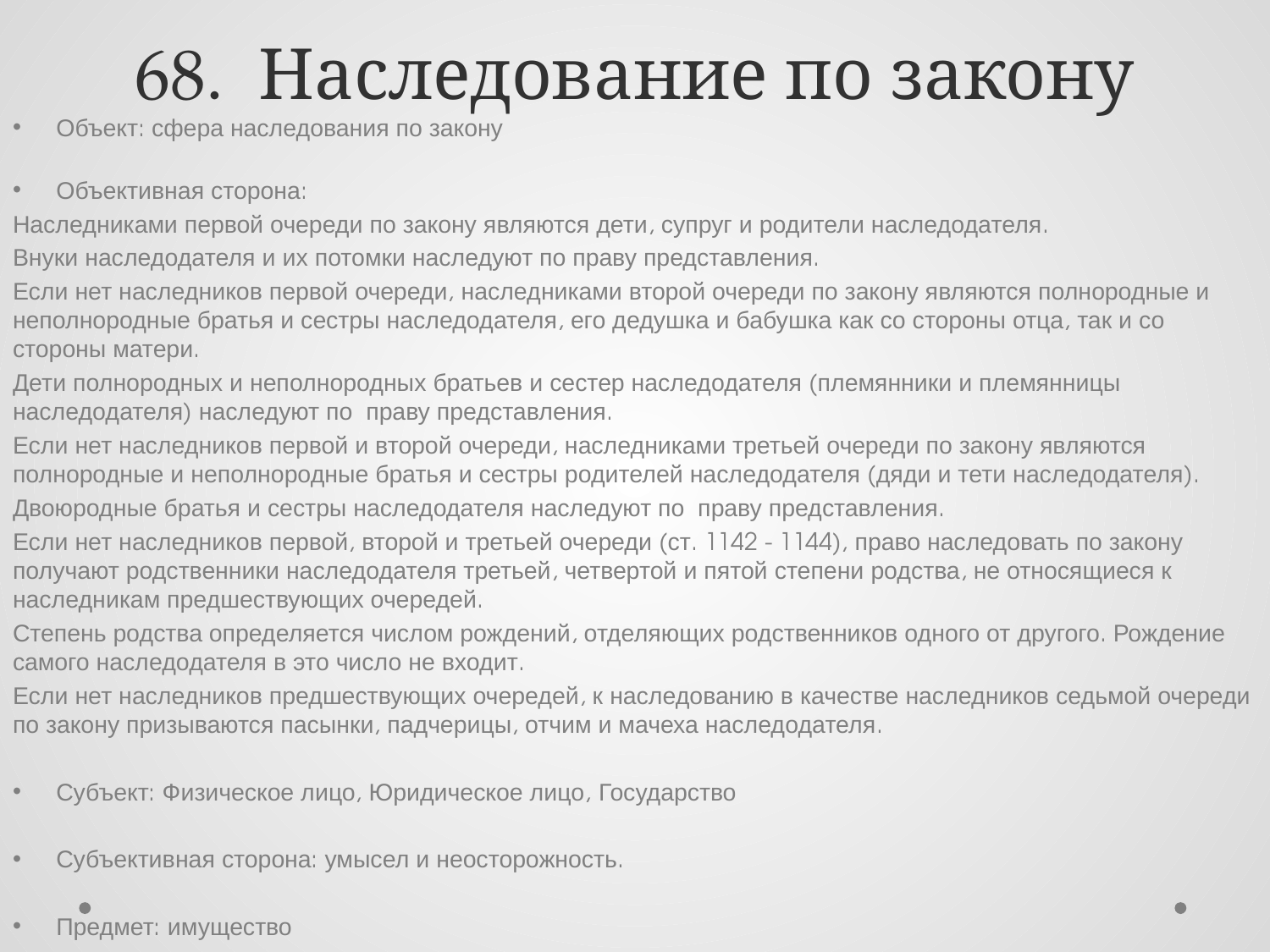

# 68.  Наследование по закону
Объект: сфера наследования по закону
Объективная сторона:
Наследниками первой очереди по закону являются дети, супруг и родители наследодателя.
Внуки наследодателя и их потомки наследуют по праву представления.
Если нет наследников первой очереди, наследниками второй очереди по закону являются полнородные и неполнородные братья и сестры наследодателя, его дедушка и бабушка как со стороны отца, так и со стороны матери.
Дети полнородных и неполнородных братьев и сестер наследодателя (племянники и племянницы наследодателя) наследуют по  праву представления.
Если нет наследников первой и второй очереди, наследниками третьей очереди по закону являются полнородные и неполнородные братья и сестры родителей наследодателя (дяди и тети наследодателя).
Двоюродные братья и сестры наследодателя наследуют по  праву представления.
Если нет наследников первой, второй и третьей очереди (ст. 1142 - 1144), право наследовать по закону получают родственники наследодателя третьей, четвертой и пятой степени родства, не относящиеся к наследникам предшествующих очередей.
Степень родства определяется числом рождений, отделяющих родственников одного от другого. Рождение самого наследодателя в это число не входит.
Если нет наследников предшествующих очередей, к наследованию в качестве наследников седьмой очереди по закону призываются пасынки, падчерицы, отчим и мачеха наследодателя.

Субъект: Физическое лицо, Юридическое лицо, Государство

Субъективная сторона: умысел и неосторожность.

Предмет: имущество